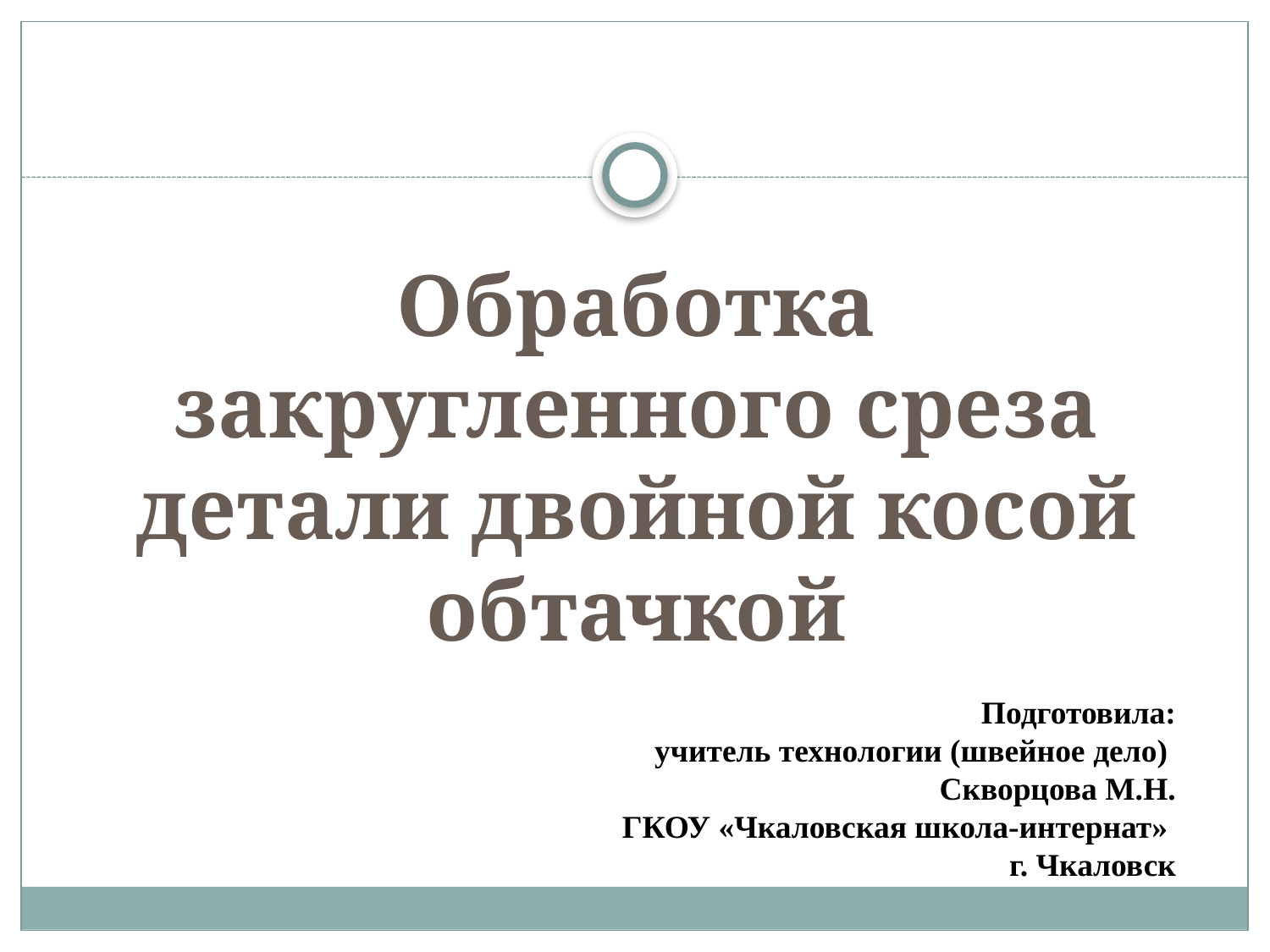

# Обработка закругленного среза детали двойной косой обтачкой
Подготовила:
 учитель технологии (швейное дело)
Скворцова М.Н.
ГКОУ «Чкаловская школа-интернат»
г. Чкаловск